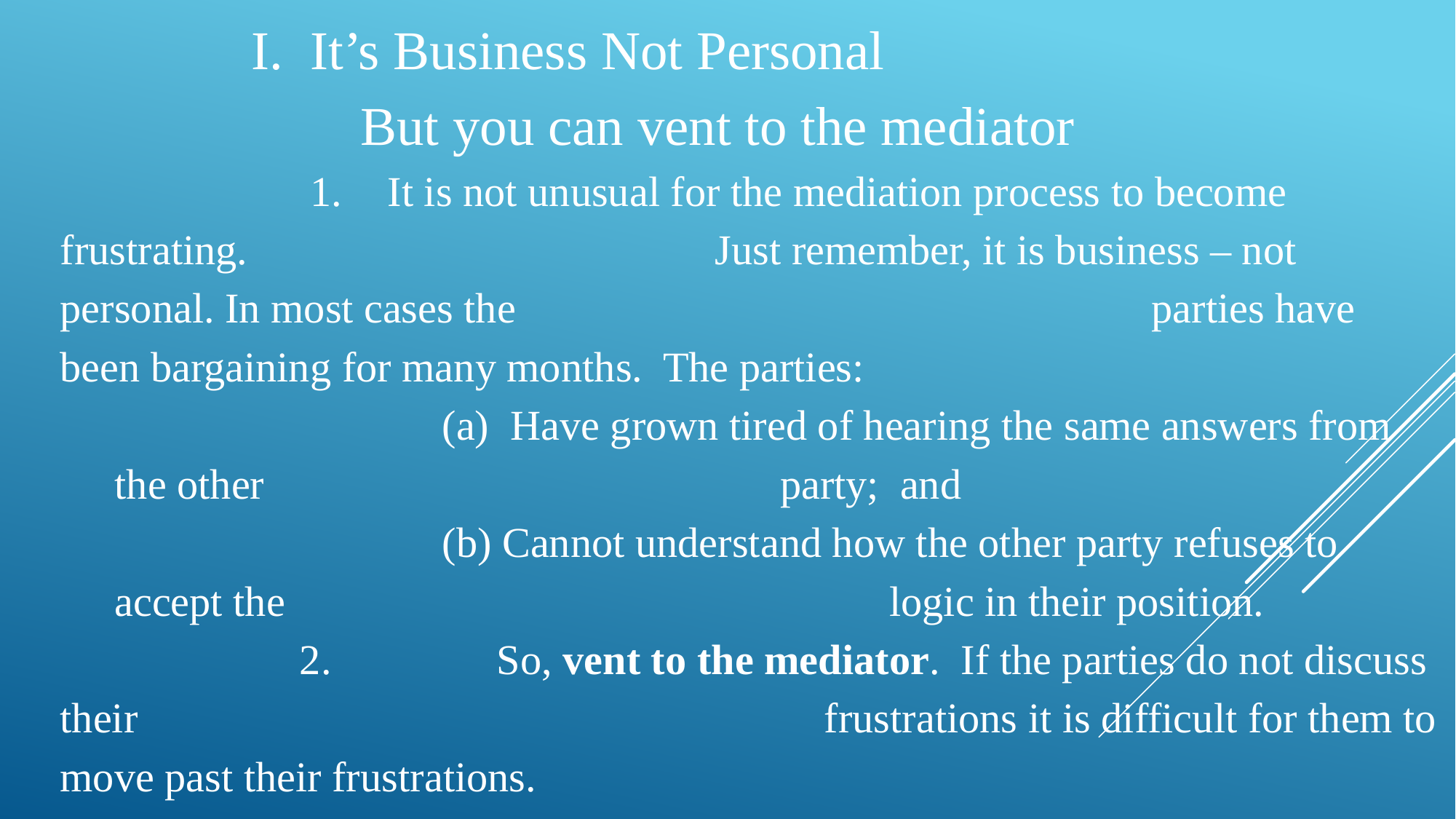

I.  It’s Business Not Personal
			  But you can vent to the mediator
		   1.	It is not unusual for the mediation process to become frustrating.  					Just remember, it is business – not personal. In most cases the 						parties have been bargaining for many months.  The parties:
			(a)  Have grown tired of hearing the same answers from the other 					 party;  and
	  		(b) Cannot understand how the other party refuses to accept the 						 logic in their position.
	  	  2.		So, vent to the mediator.  If the parties do not discuss their 							frustrations it is difficult for them to move past their frustrations.
	  	  3.		Remember the mediator is not there to punish or rebuke the other 					side.  Do not expect the mediator to do so.